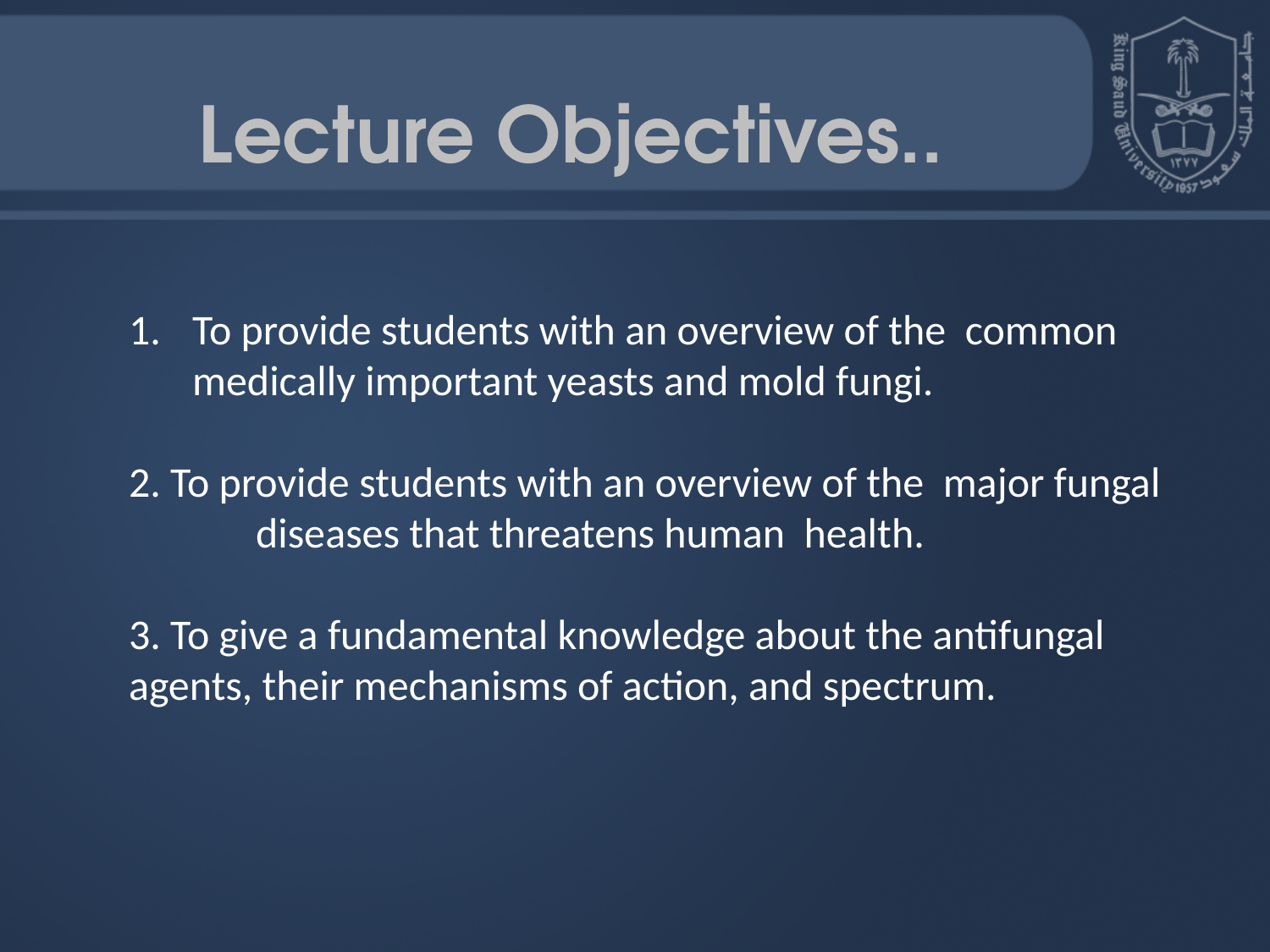

Lecture Objectives..
To provide students with an overview of the  common medically important yeasts and mold fungi.

2. To provide students with an overview of the  major fungal 	diseases that threatens human  health.

3. To give a fundamental knowledge about the antifungal agents, their mechanisms of action, and spectrum.